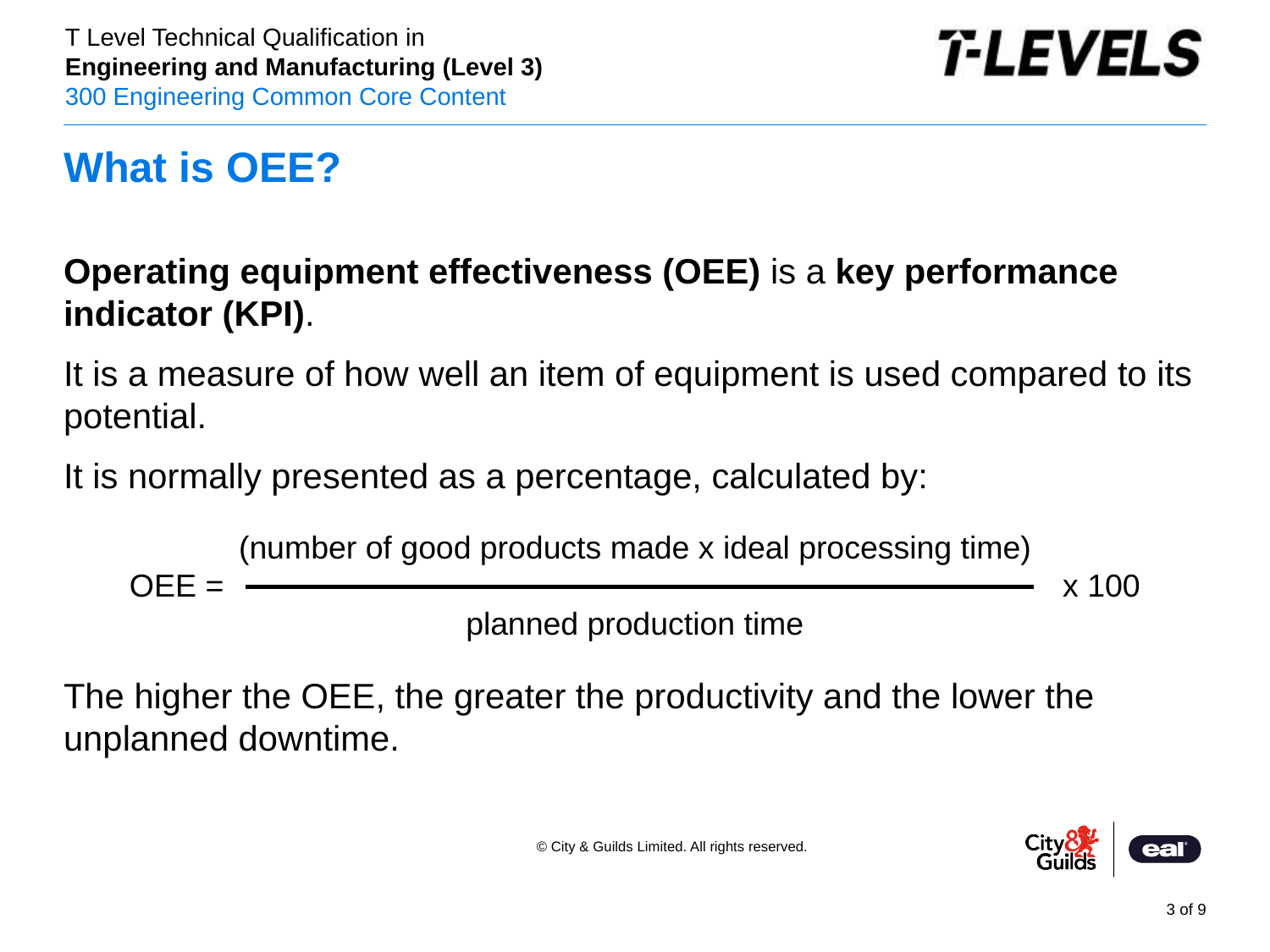

# What is OEE?
Operating equipment effectiveness (OEE) is a key performance indicator (KPI).
It is a measure of how well an item of equipment is used compared to its potential.
It is normally presented as a percentage, calculated by:
(number of good products made x ideal processing time)
OEE = 							     x 100
planned production time
The higher the OEE, the greater the productivity and the lower the unplanned downtime.